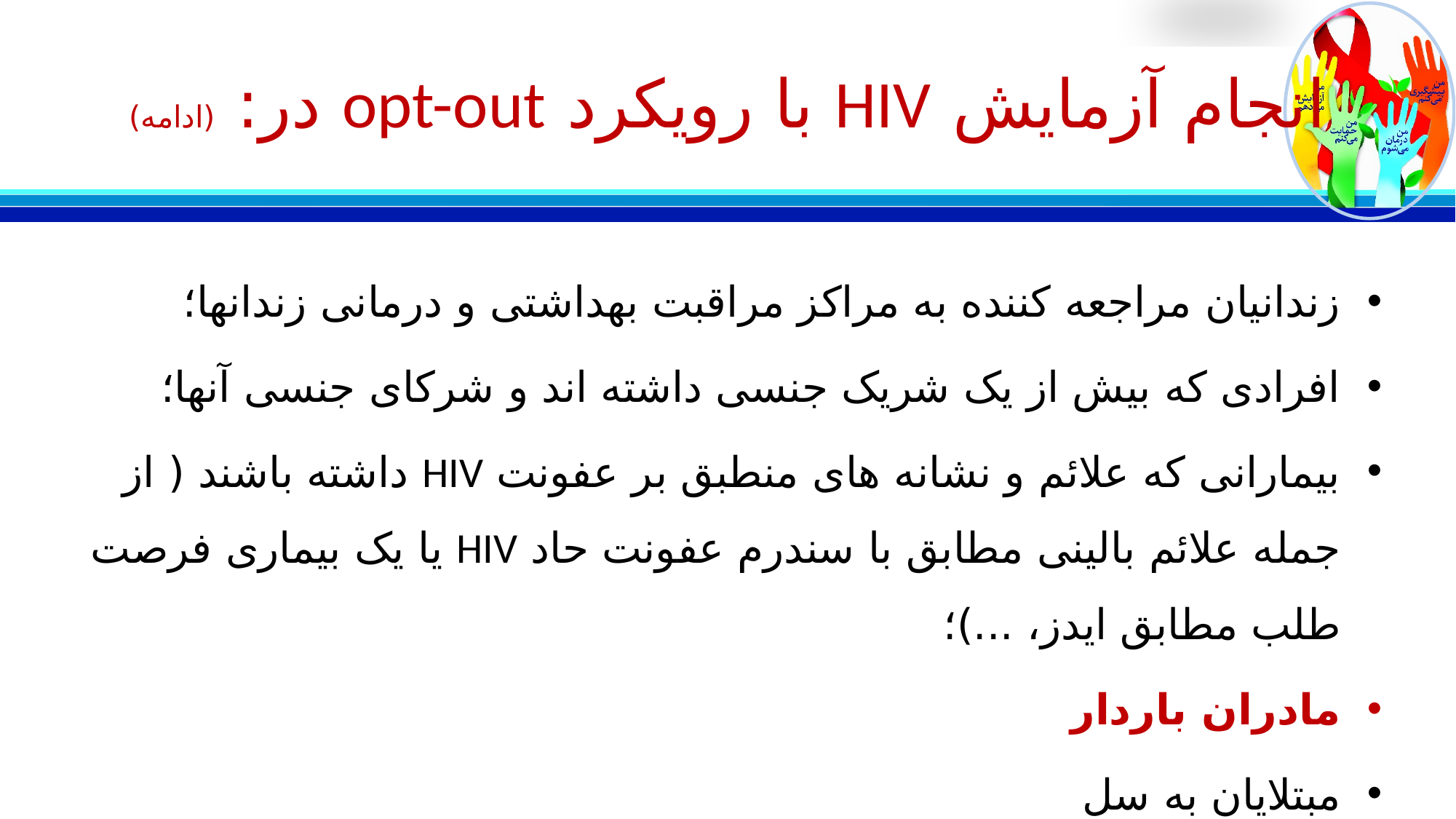

# انجام آزمایش HIV با رویکرد opt-out در: (ادامه)
زندانیان مراجعه کننده به مراکز مراقبت بهداشتی و درمانی زندانها؛
افرادی که بیش از یک شریک جنسی داشته اند و شرکای جنسی آنها؛
بیمارانی که علائم و نشانه های منطبق بر عفونت HIV داشته باشند ( از جمله علائم بالینی مطابق با سندرم عفونت حاد HIV یا یک بیماری فرصت طلب مطابق ایدز، ...)؛
مادران باردار
مبتلایان به سل